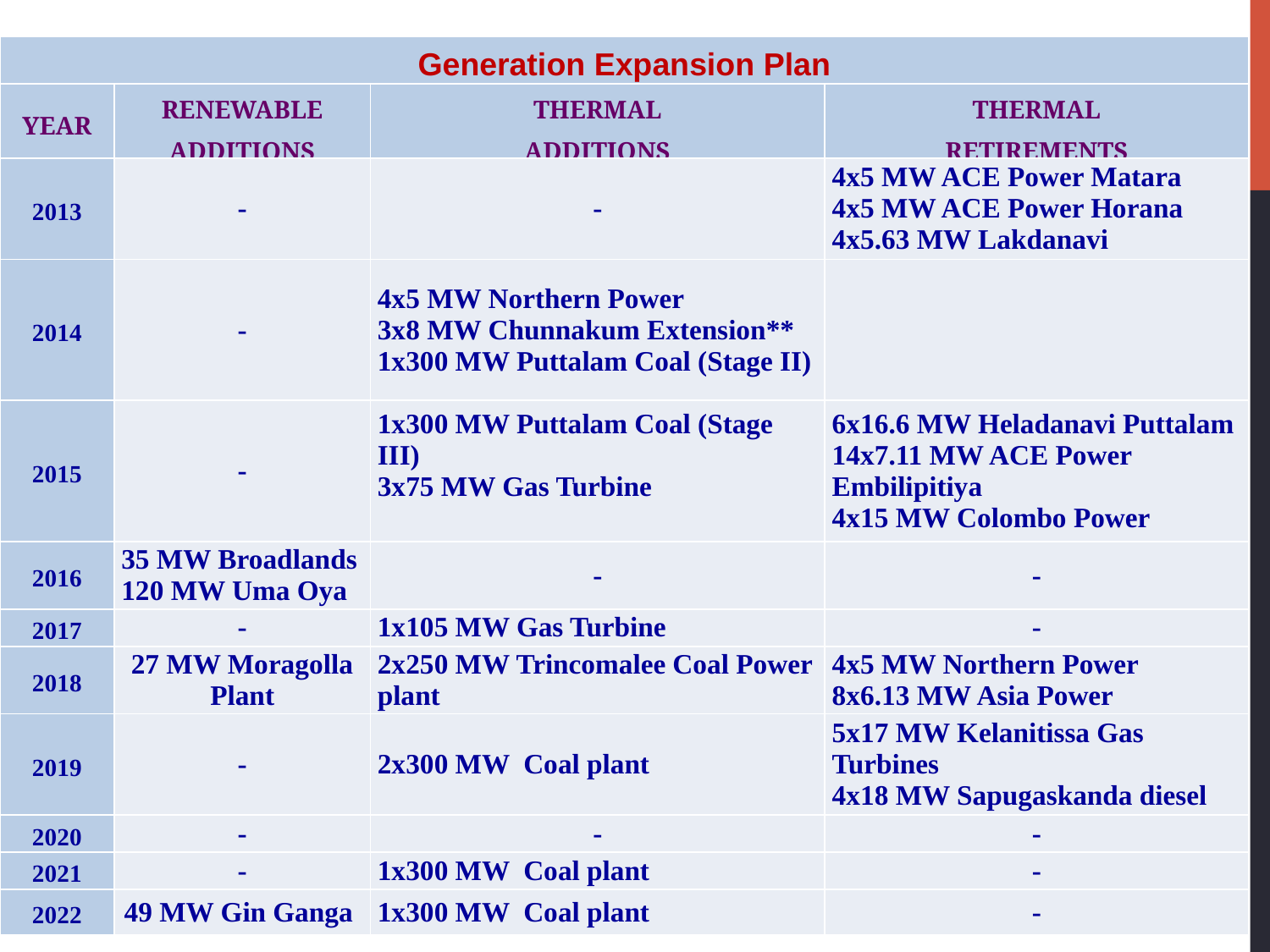

| Generation Expansion Plan |  |  |  |
| --- | --- | --- | --- |
| YEAR | RENEWABLE ADDITIONS | THERMAL ADDITIONS | THERMAL RETIREMENTS |
| 2013 | - | - | 4x5 MW ACE Power Matara 4x5 MW ACE Power Horana 4x5.63 MW Lakdanavi |
| 2014 | - | 4x5 MW Northern Power 3x8 MW Chunnakum Extension\*\* 1x300 MW Puttalam Coal (Stage II) |  |
| 2015 | - | 1x300 MW Puttalam Coal (Stage III) 3x75 MW Gas Turbine | 6x16.6 MW Heladanavi Puttalam 14x7.11 MW ACE Power Embilipitiya 4x15 MW Colombo Power |
| 2016 | 35 MW Broadlands 120 MW Uma Oya | - | - |
| 2017 | - | 1x105 MW Gas Turbine | - |
| 2018 | 27 MW Moragolla Plant | 2x250 MW Trincomalee Coal Power plant | 4x5 MW Northern Power 8x6.13 MW Asia Power |
| 2019 | - | 2x300 MW Coal plant | 5x17 MW Kelanitissa Gas Turbines 4x18 MW Sapugaskanda diesel |
| 2020 | - | - | - |
| 2021 | - | 1x300 MW Coal plant | - |
| 2022 | 49 MW Gin Ganga | 1x300 MW Coal plant | - |
Transmission Planning Procedure